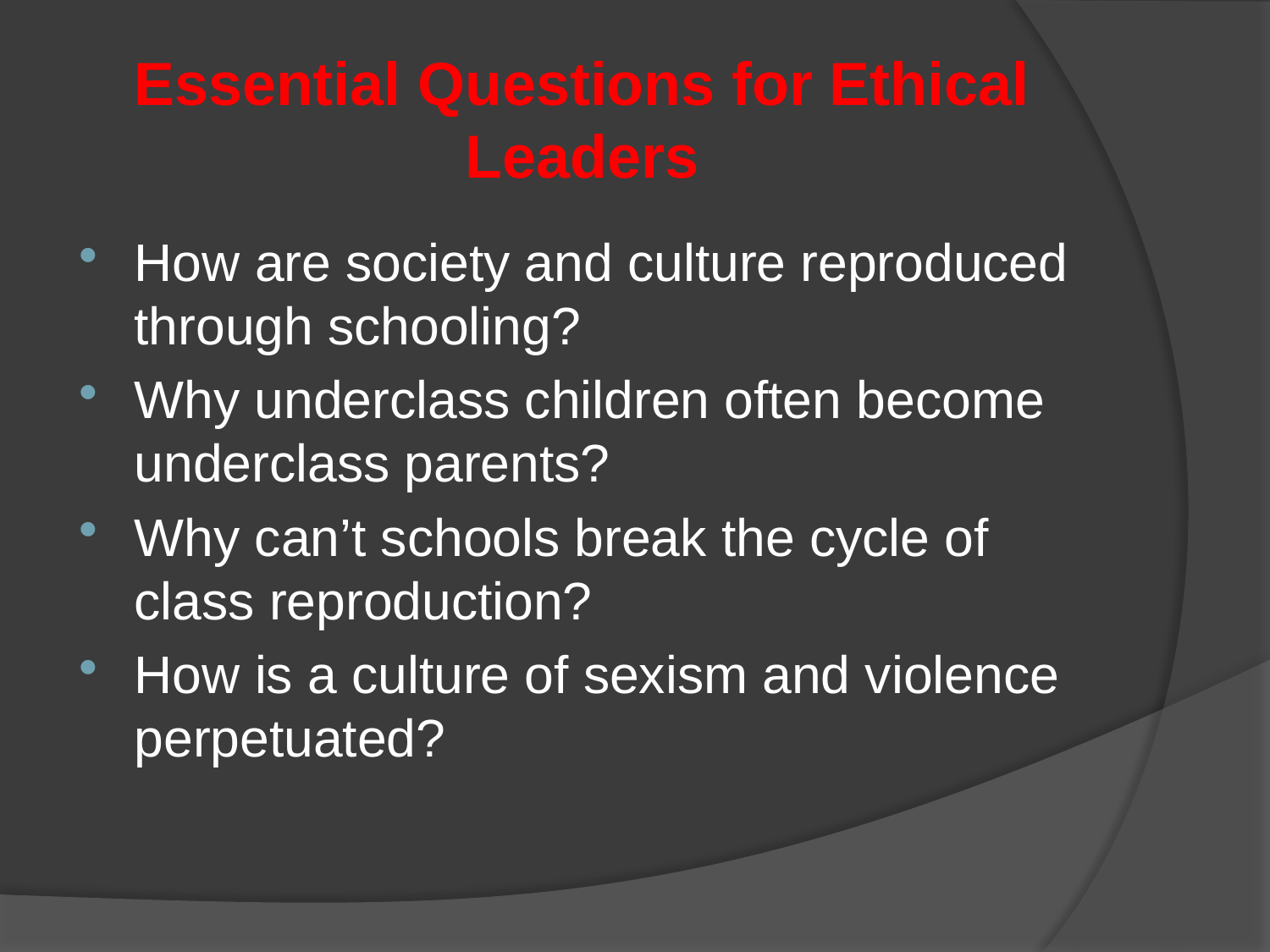

# Essential Questions for Ethical Leaders
How are society and culture reproduced through schooling?
Why underclass children often become underclass parents?
Why can’t schools break the cycle of class reproduction?
How is a culture of sexism and violence perpetuated?